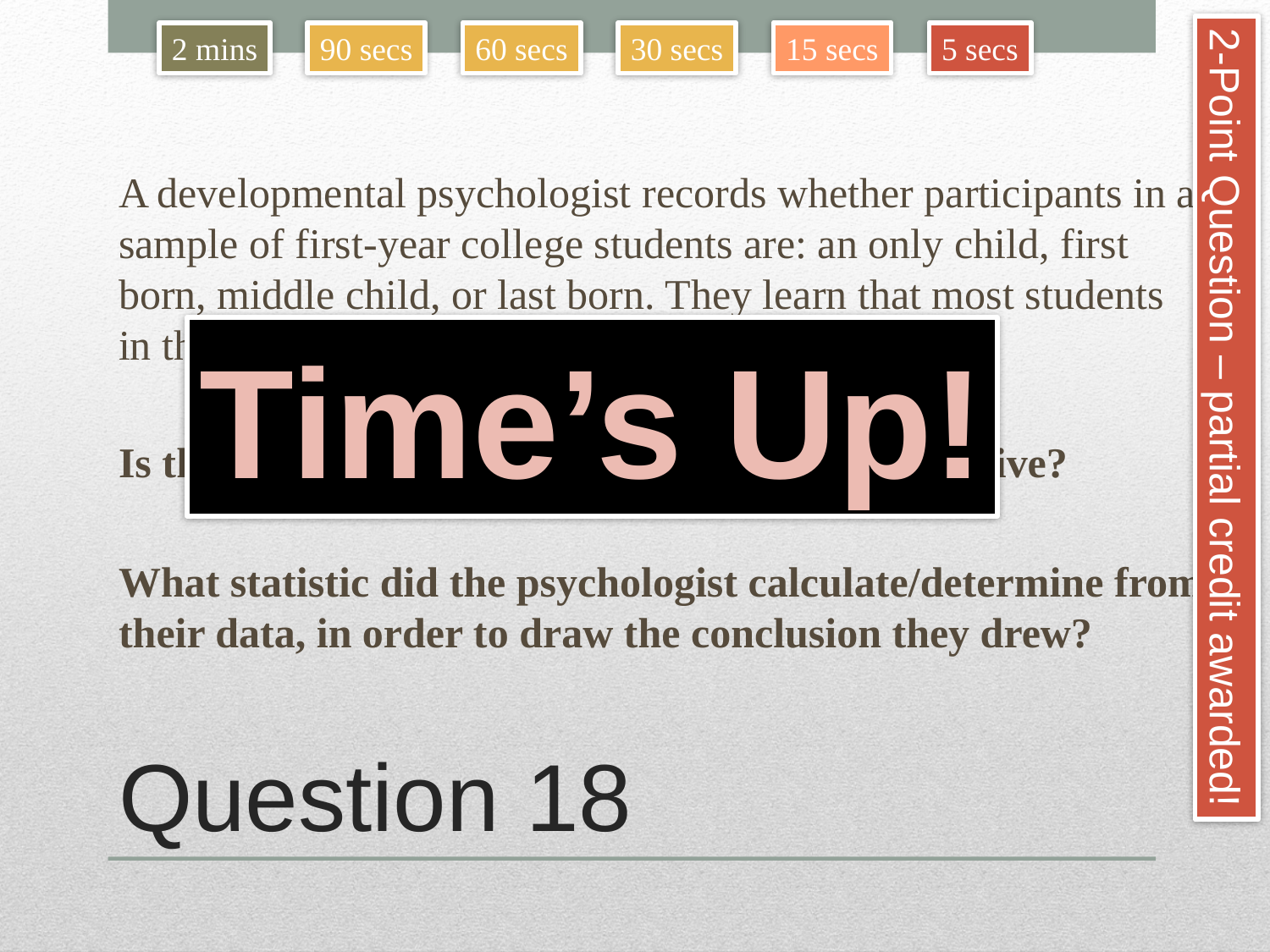

2 mins
90 secs
60 secs
30 secs
15 secs
5 secs
A developmental psychologist records whether participants in a sample of first-year college students are: an only child, first born, middle child, or last born. They learn that most students in the sample are first born.

Is the measured variable quantitative or qualitative?

What statistic did the psychologist calculate/determine from their data, in order to draw the conclusion they drew?

Time’s Up!
2-Point Question – partial credit awarded!
# Question 18